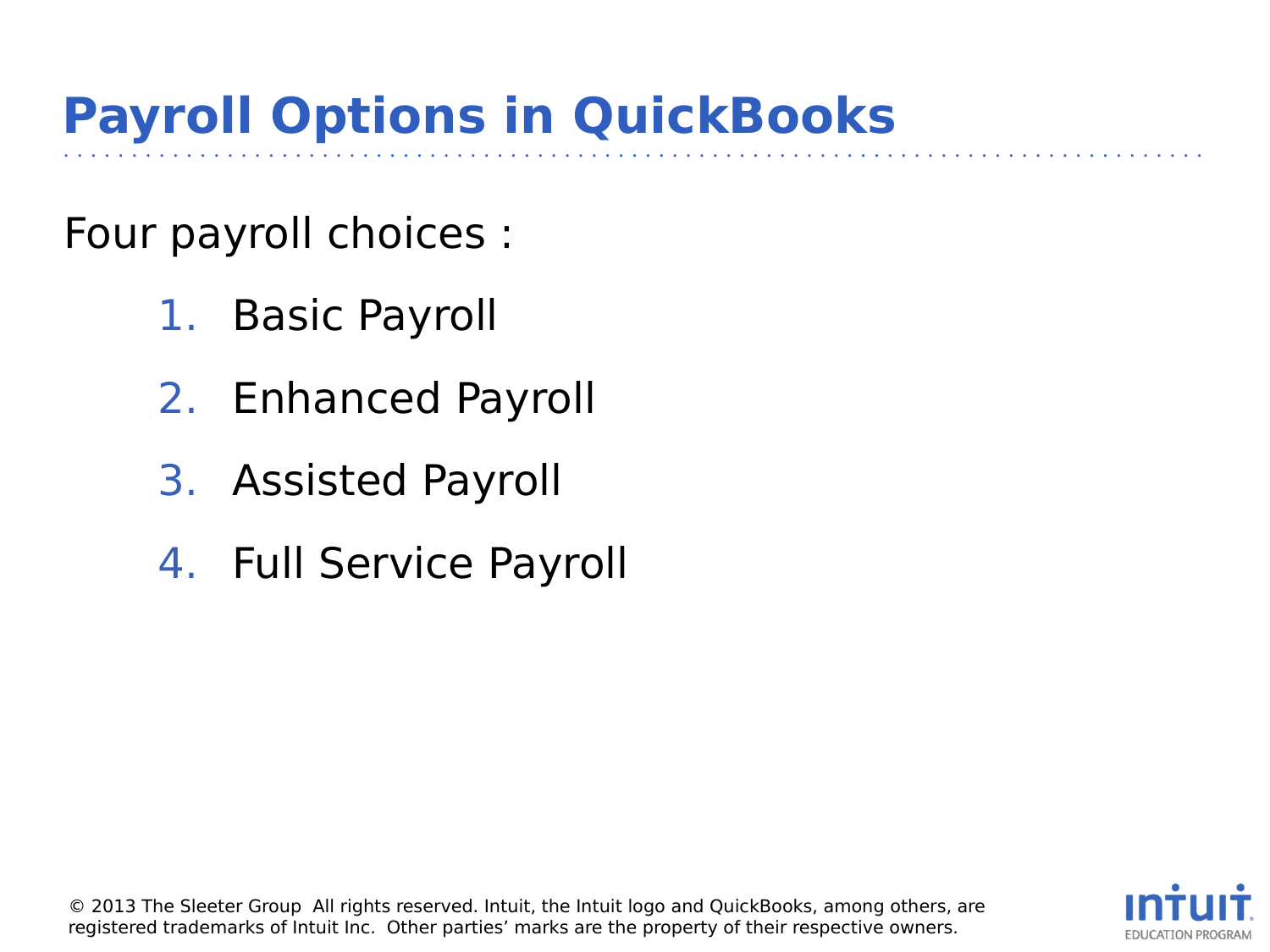

# Payroll Options in QuickBooks
Four payroll choices :
Basic Payroll
Enhanced Payroll
Assisted Payroll
Full Service Payroll